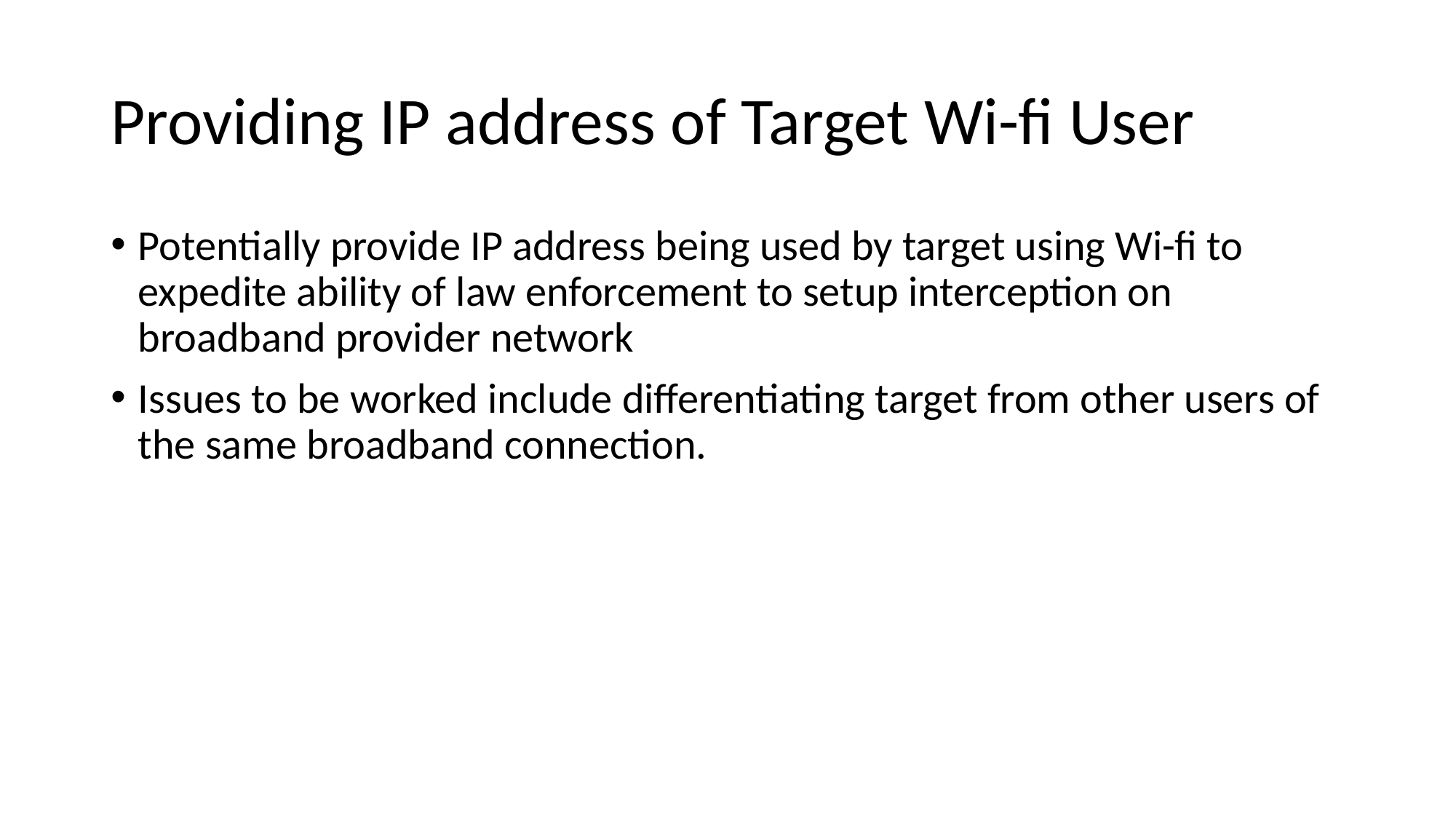

# Providing IP address of Target Wi-fi User
Potentially provide IP address being used by target using Wi-fi to expedite ability of law enforcement to setup interception on broadband provider network
Issues to be worked include differentiating target from other users of the same broadband connection.